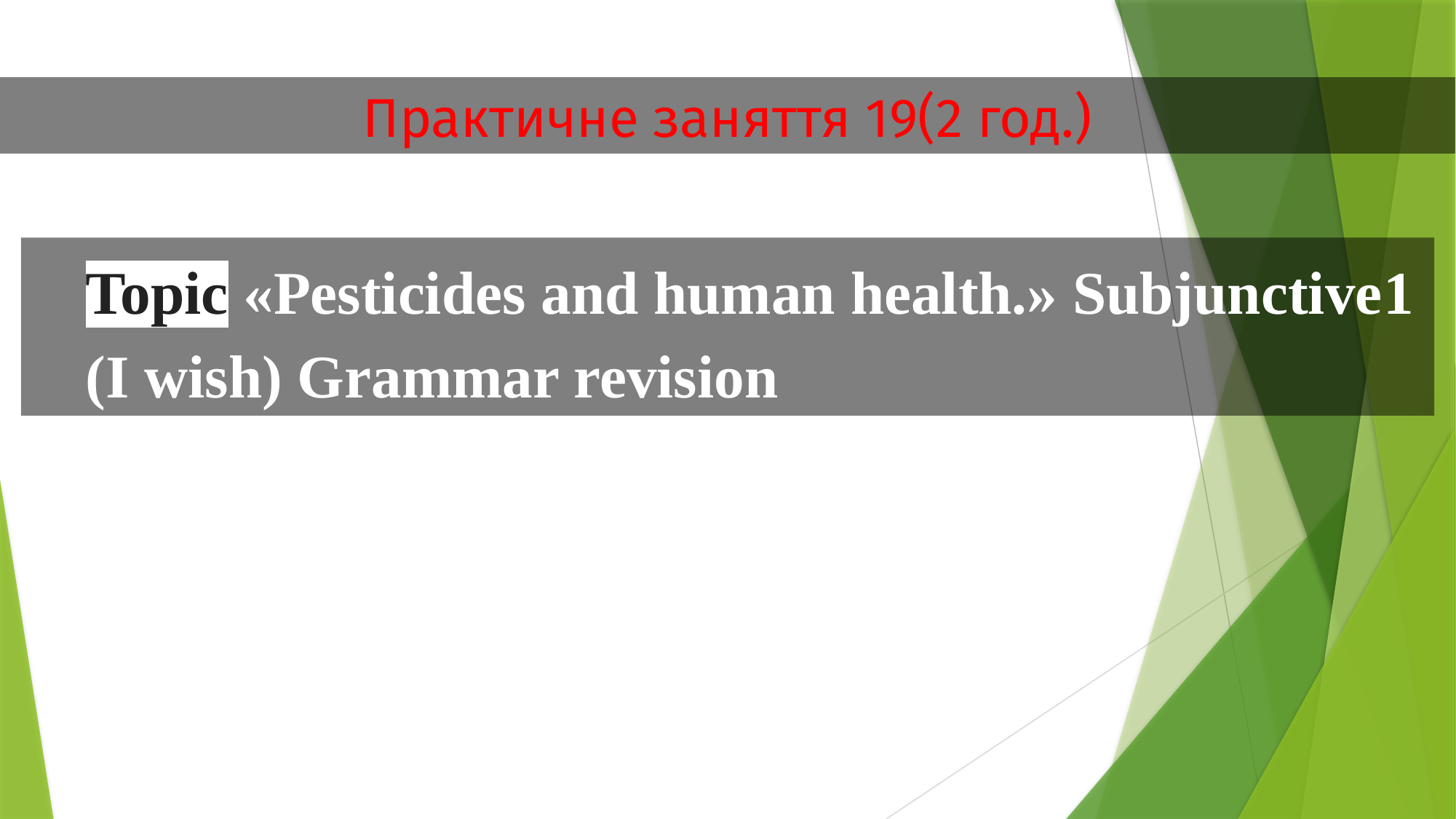

Практичне заняття 19(2 год.)
Topic «Pesticides and human health.» Subjunctive1 (I wish) Grammar revision